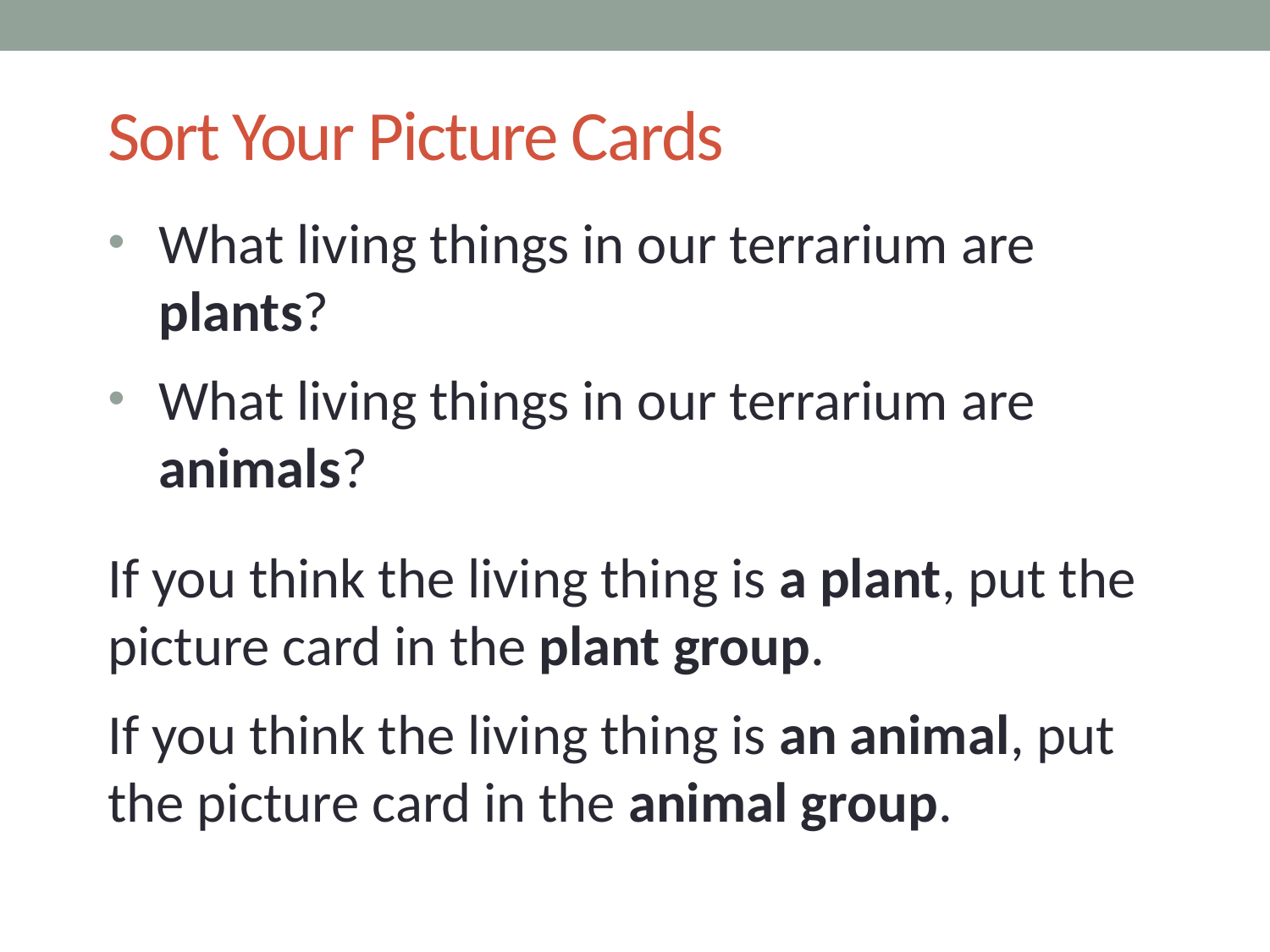

# Sort Your Picture Cards
What living things in our terrarium are plants?
What living things in our terrarium are animals?
If you think the living thing is a plant, put the picture card in the plant group.
If you think the living thing is an animal, put the picture card in the animal group.